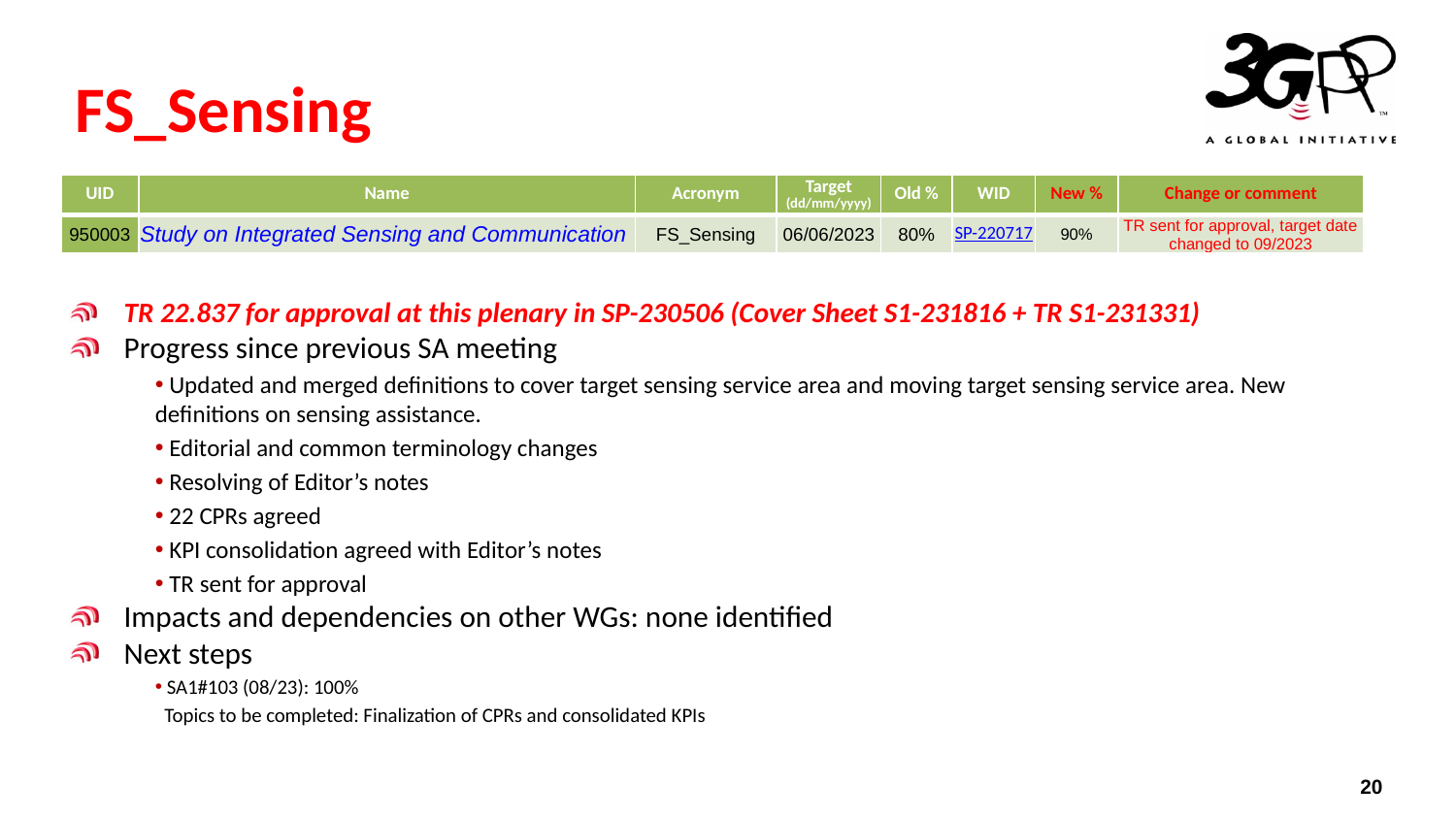

# FS_Sensing
| UID | Name | Acronym | Target (dd/mm/yyyy) | Old % | WID | New % | Change or comment |
| --- | --- | --- | --- | --- | --- | --- | --- |
| 950003 | Study on Integrated Sensing and Communication | FS\_Sensing | 06/06/2023 | 80% | SP-220717 | 90% | TR sent for approval, target date changed to 09/2023 |
TR 22.837 for approval at this plenary in SP-230506 (Cover Sheet S1-231816 + TR S1-231331)
Progress since previous SA meeting
 Updated and merged definitions to cover target sensing service area and moving target sensing service area. New definitions on sensing assistance.
 Editorial and common terminology changes
 Resolving of Editor’s notes
 22 CPRs agreed
 KPI consolidation agreed with Editor’s notes
 TR sent for approval
Impacts and dependencies on other WGs: none identified
Next steps
 SA1#103 (08/23): 100%
  Topics to be completed: Finalization of CPRs and consolidated KPIs